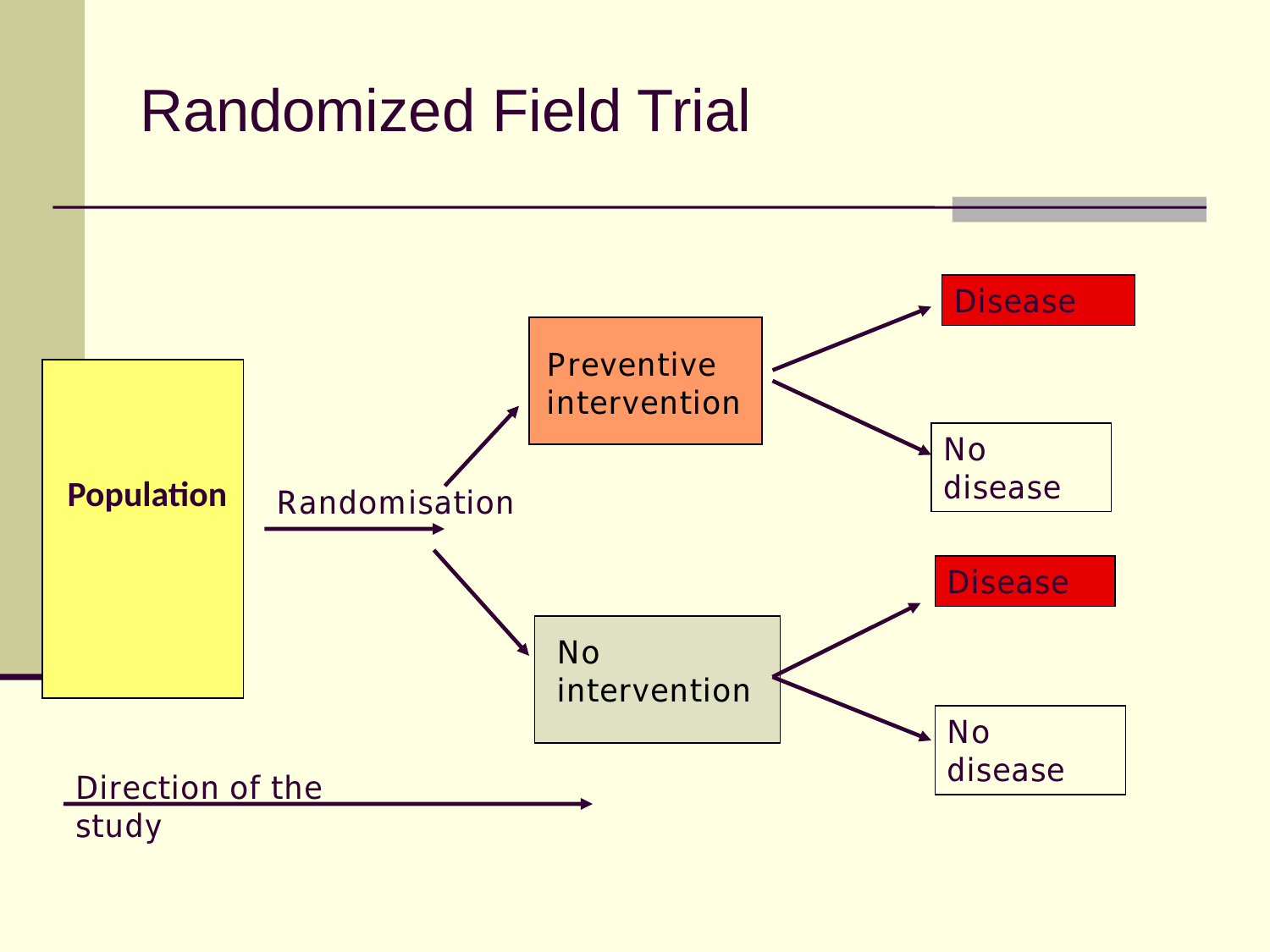

Randomized Field Trial
Disease

Preventive intervention

No disease
Population
Randomisation

Disease

No intervention

No disease
Direction of the study